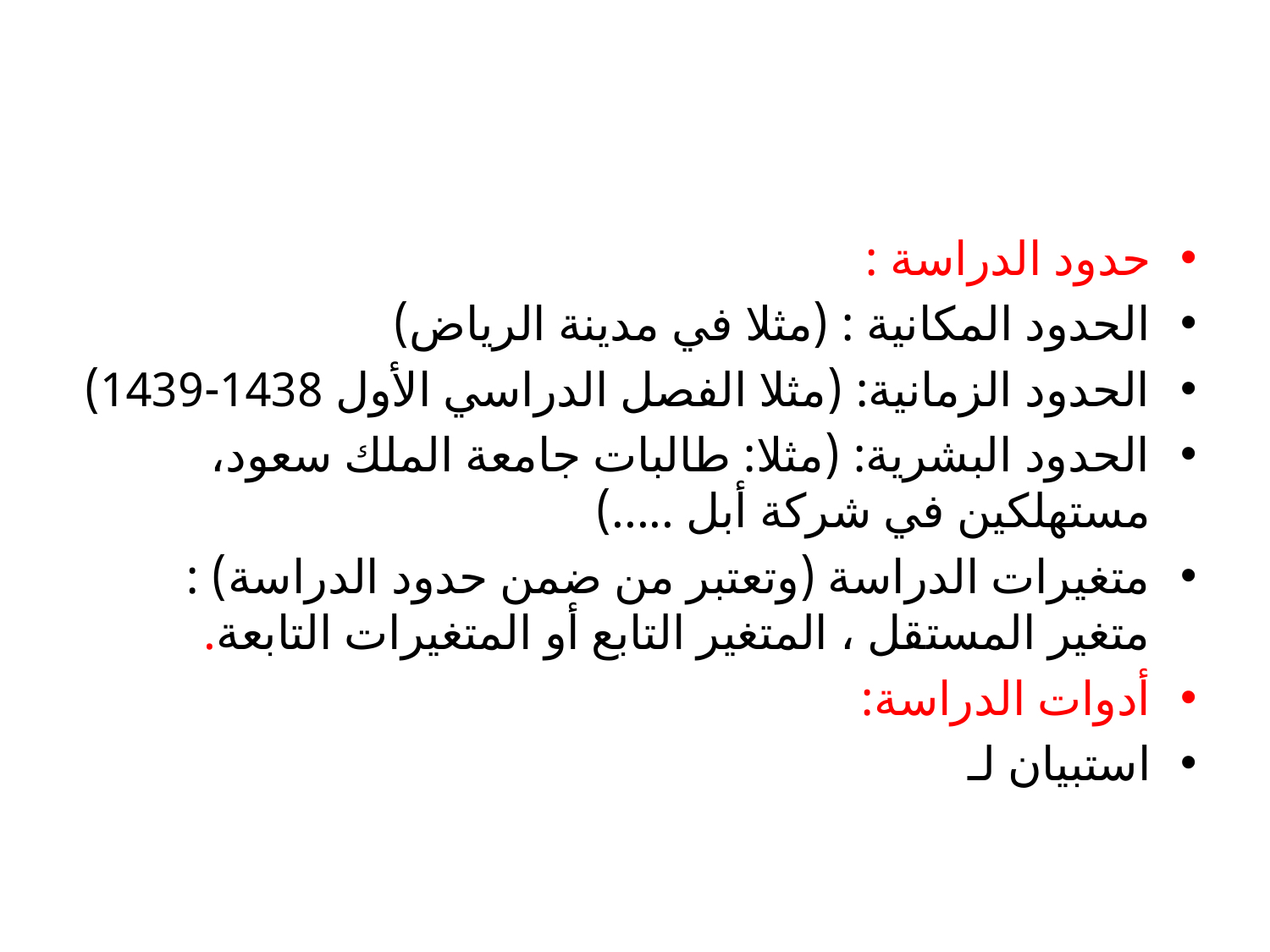

#
حدود الدراسة :
الحدود المكانية : (مثلا في مدينة الرياض)
الحدود الزمانية: (مثلا الفصل الدراسي الأول 1438-1439)
الحدود البشرية: (مثلا: طالبات جامعة الملك سعود، مستهلكين في شركة أبل .....)
متغيرات الدراسة (وتعتبر من ضمن حدود الدراسة) : متغير المستقل ، المتغير التابع أو المتغيرات التابعة.
أدوات الدراسة:
استبيان لـ